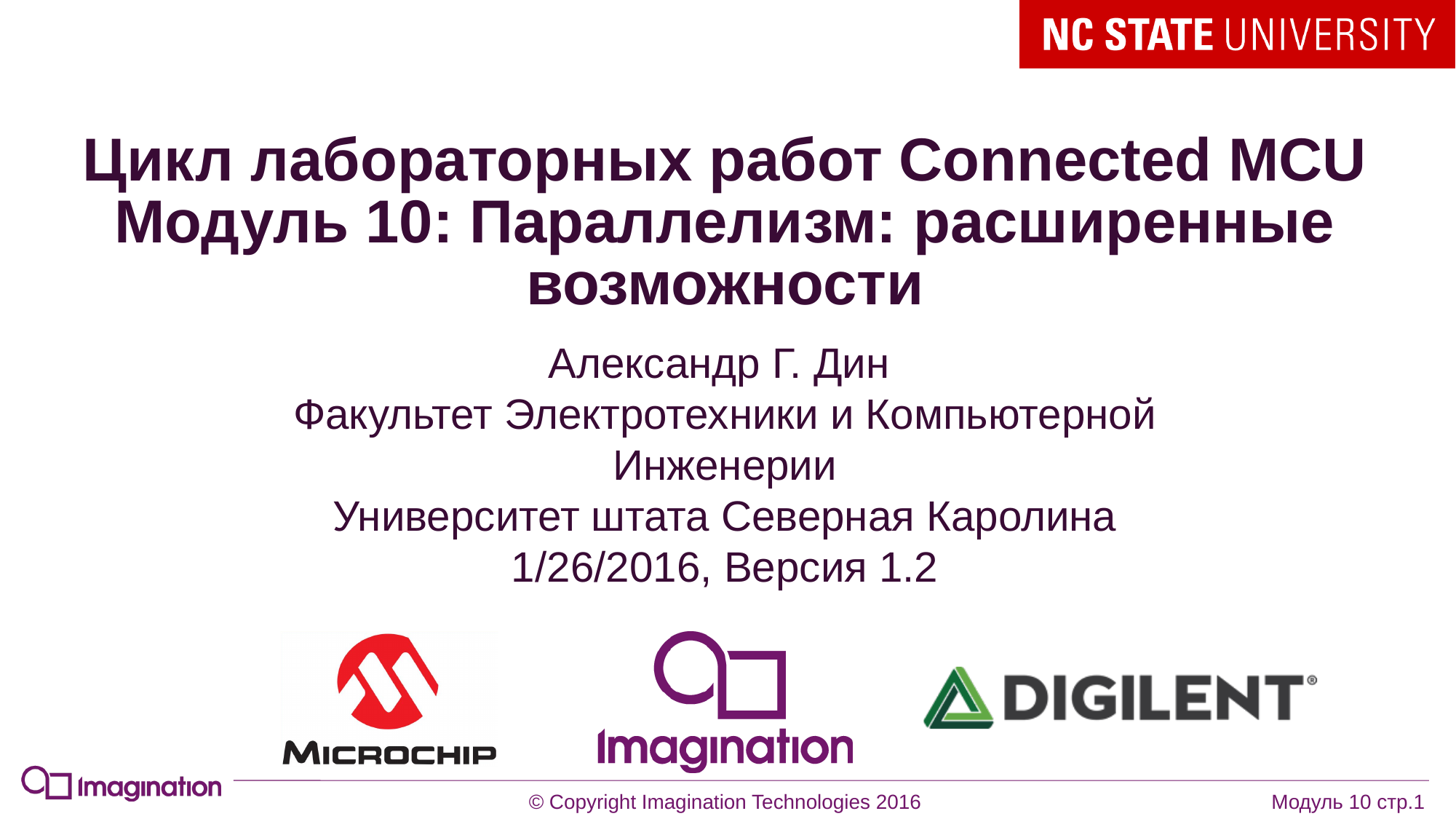

# Цикл лабораторных работ Connected MCU Модуль 10: Параллелизм: расширенные возможности
Александр Г. Дин
Факультет Электротехники и Компьютерной Инженерии
Университет штата Северная Каролина
1/26/2016, Версия 1.2